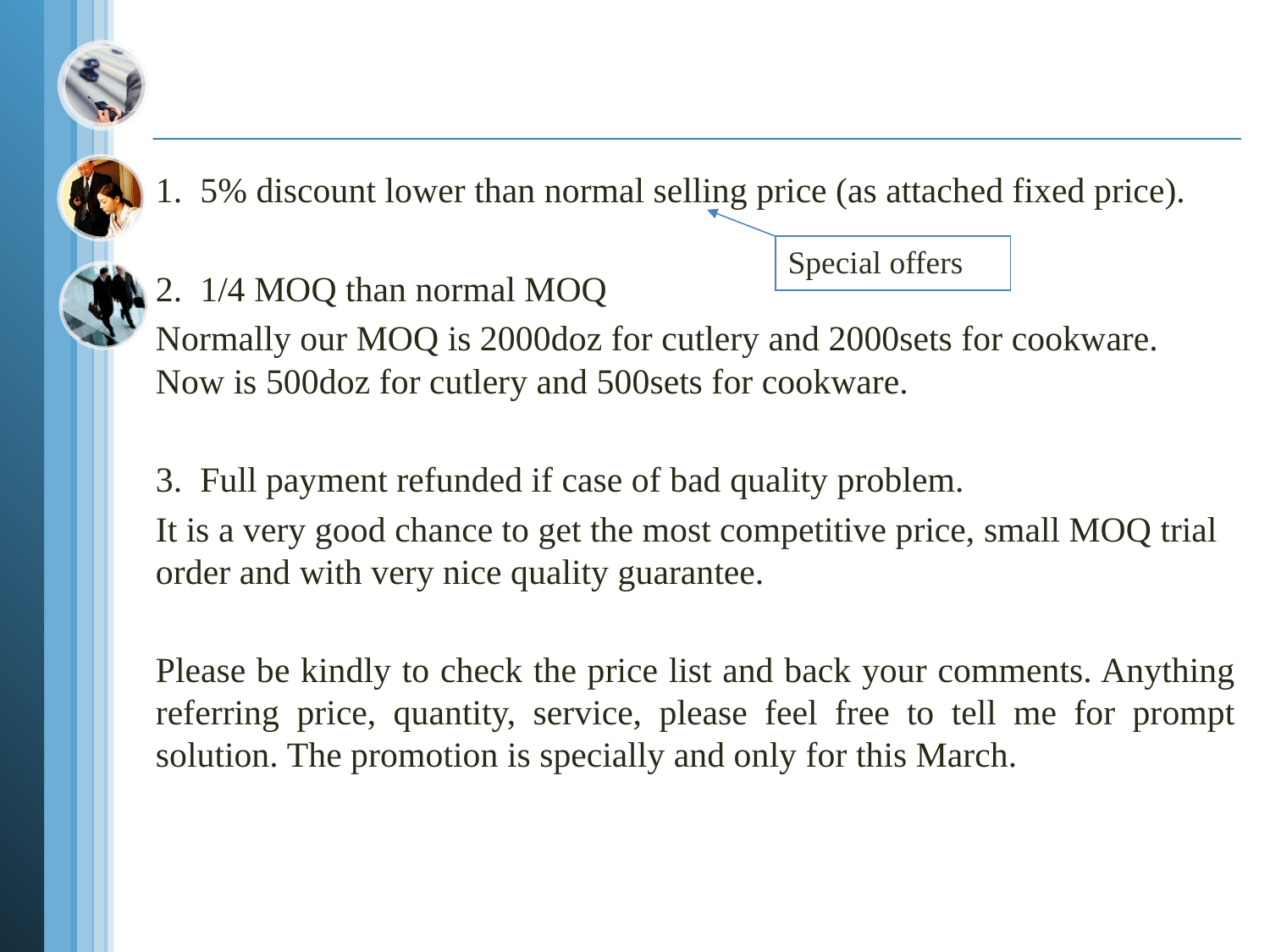

#
1.  5% discount lower than normal selling price (as attached fixed price).

2.  1/4 MOQ than normal MOQ
Normally our MOQ is 2000doz for cutlery and 2000sets for cookware. Now is 500doz for cutlery and 500sets for cookware.

3.  Full payment refunded if case of bad quality problem.
It is a very good chance to get the most competitive price, small MOQ trial order and with very nice quality guarantee.

Please be kindly to check the price list and back your comments. Anything referring price, quantity, service, please feel free to tell me for prompt solution. The promotion is specially and only for this March.

Special offers